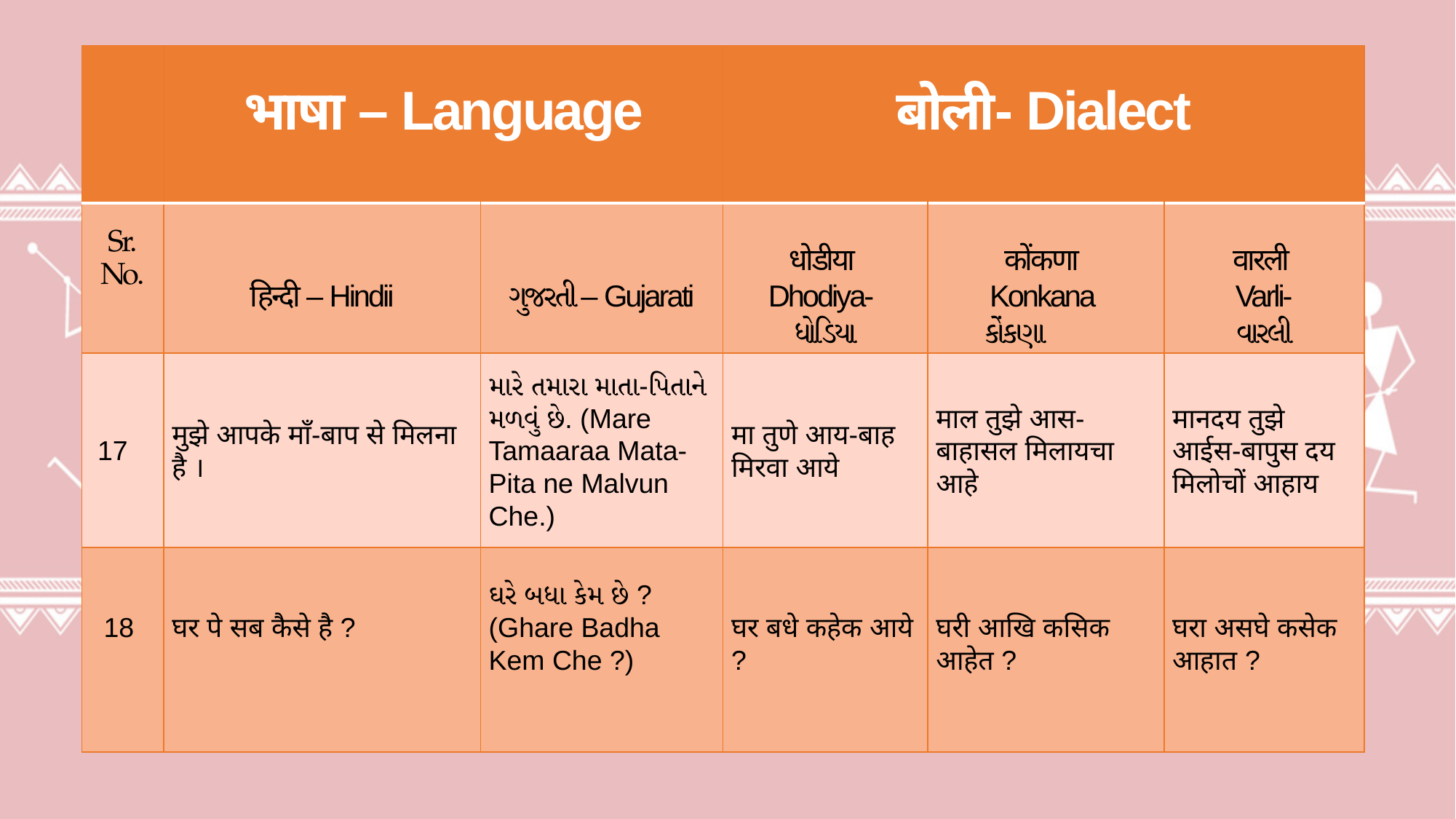

|  | भाषा – Language |  | बोली- Dialect |  |  |
| --- | --- | --- | --- | --- | --- |
| Sr. No. | हिन्दी – Hindii | ગુજરતી – Gujarati | धोडीया Dhodiya- ધોડિયા | कोंकणा Konkana કોંકણા | वारली Varli- વારલી |
| 17 | मुझे आपके माँ-बाप से मिलना है । | મારે તમારા માતા-પિતાને મળવું છે. (Mare Tamaaraa Mata-Pita ne Malvun Che.) | मा तुणे आय-बाह मिरवा आये | माल तुझे आस-बाहासल मिलायचा आहे | मानदय तुझे आईस-बापुस दय मिलोचों आहाय |
| 18 | घर पे सब कैसे है ? | ઘરે બધા કેમ છે ? (Ghare Badha Kem Che ?) | घर बधे कहेक आये ? | घरी आखि कसिक आहेत ? | घरा असघे कसेक आहात ? |